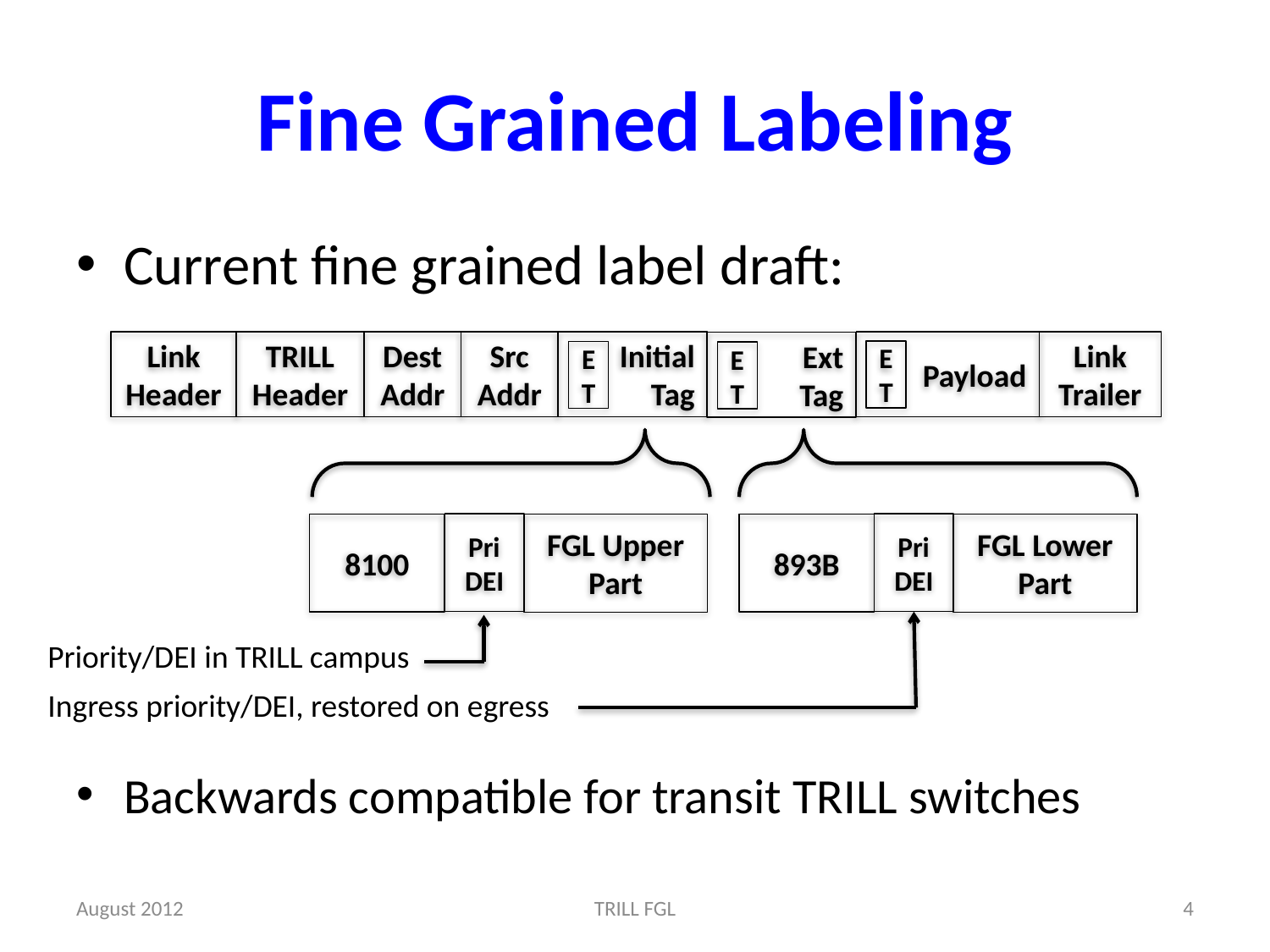

# Fine Grained Labeling
Current fine grained label draft:

Link Header
TRILL Header
Dest Addr
Src Addr
Initial Tag
Payload
Link Trailer
Ext
Tag
E T
E T
E T
Pri DEI
Pri DEI
8100
FGL Upper Part
893B
FGL Lower Part
Priority/DEI in TRILL campus
Ingress priority/DEI, restored on egress
Backwards compatible for transit TRILL switches
August 2012
TRILL FGL
4